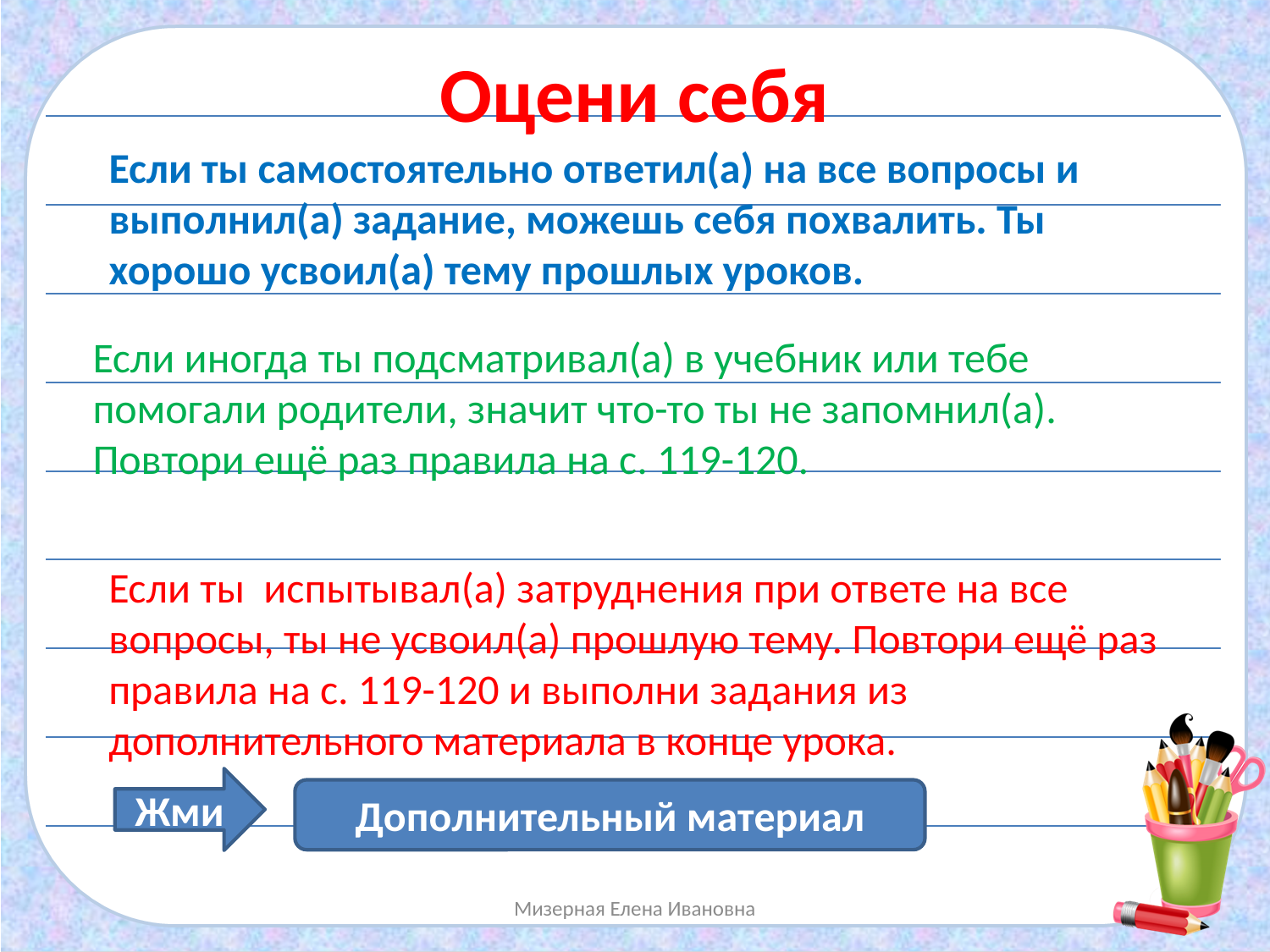

Оцени себя

Если ты самостоятельно ответил(а) на все вопросы и выполнил(а) задание, можешь себя похвалить. Ты хорошо усвоил(а) тему прошлых уроков.

Если иногда ты подсматривал(а) в учебник или тебе помогали родители, значит что-то ты не запомнил(а). Повтори ещё раз правила на с. 119-120.

Если ты  испытывал(а) затруднения при ответе на все вопросы, ты не усвоил(а) прошлую тему. Повтори ещё раз правила на с. 119-120 и выполни задания из дополнительного материала в конце урока.
Жми
Дополнительный материал
Мизерная Елена Ивановна